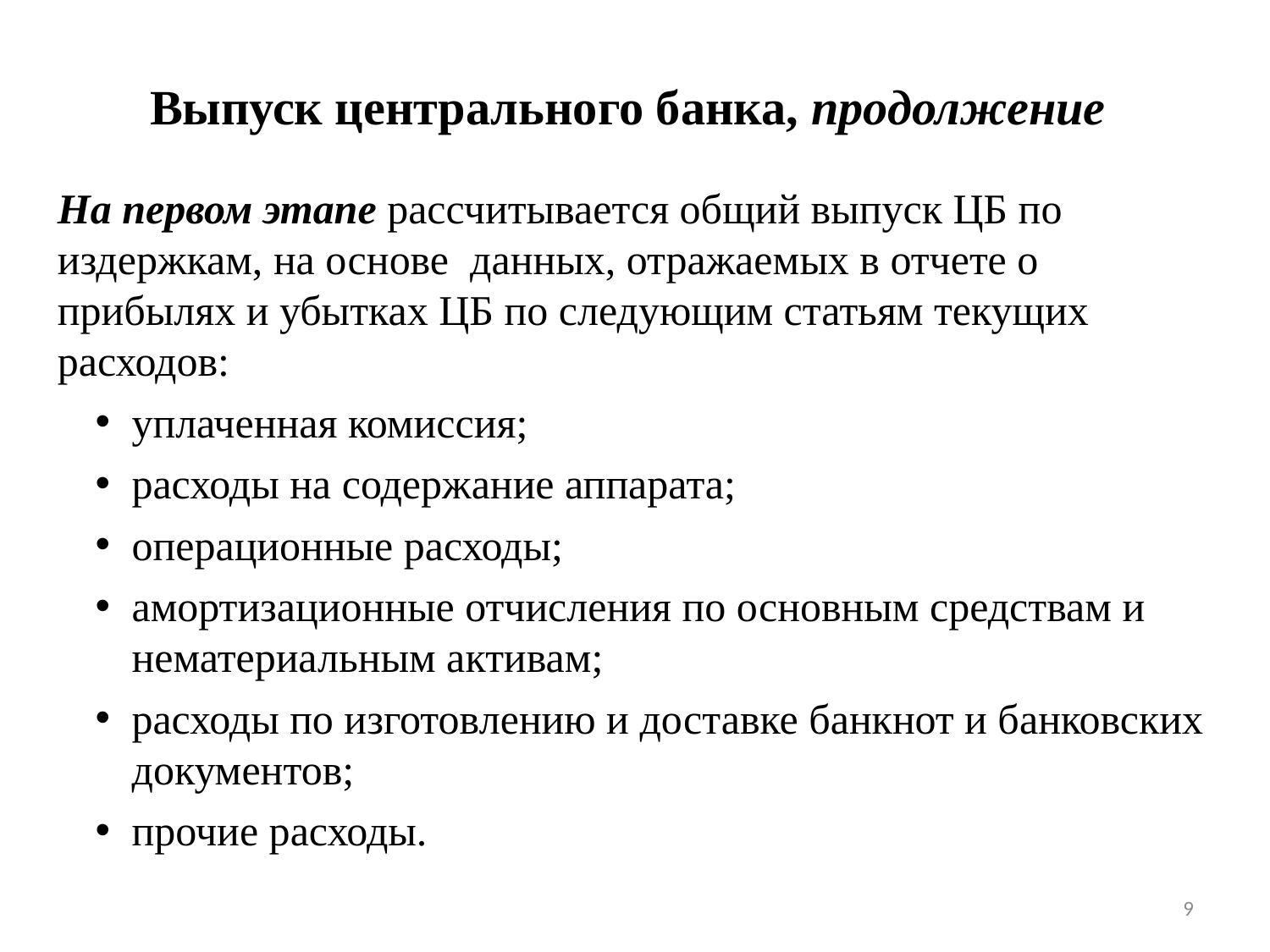

Выпуск центрального банка, продолжение

На первом этапе рассчитывается общий выпуск ЦБ по издержкам, на основе  данных, отражаемых в отчете о прибылях и убытках ЦБ по следующим статьям текущих расходов:
уплаченная комиссия;
расходы на содержание аппарата;
операционные расходы;
амортизационные отчисления по основным средствам и нематериальным активам;
расходы по изготовлению и доставке банкнот и банковских документов;
прочие расходы.
9